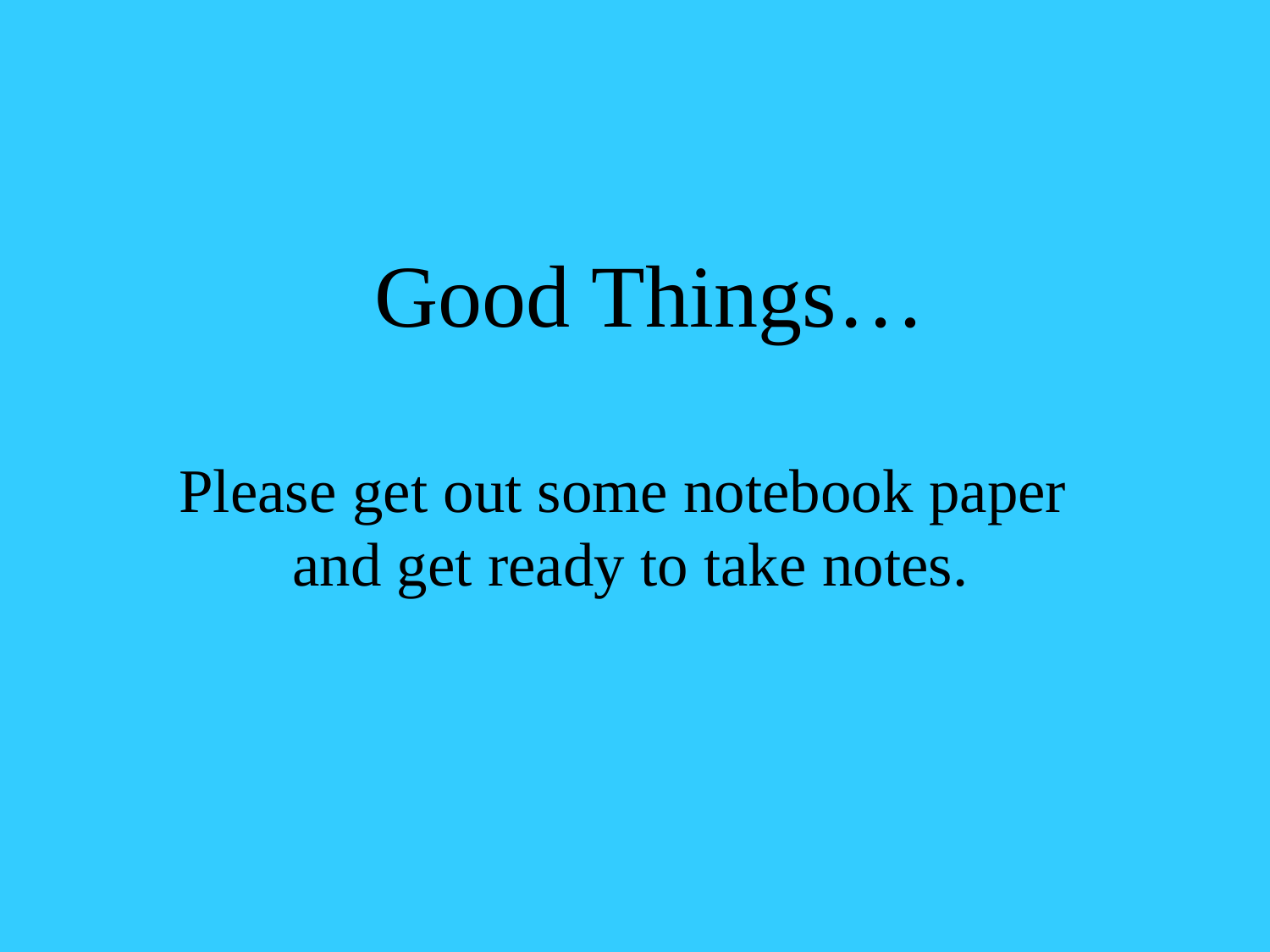

Good Things…
Please get out some notebook paper
and get ready to take notes.